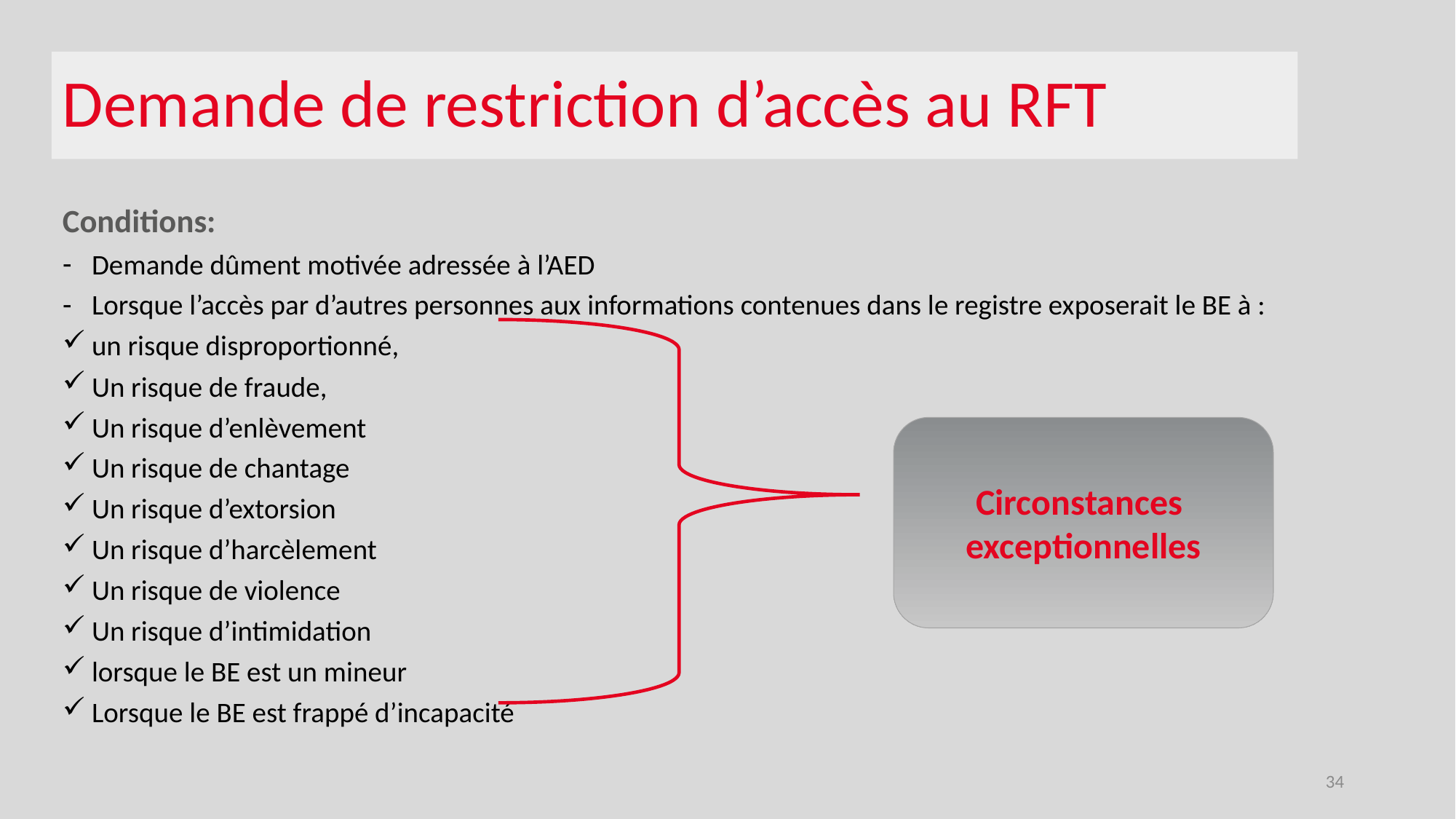

# Demande de restriction d’accès au RFT
Conditions:
Demande dûment motivée adressée à l’AED
Lorsque l’accès par d’autres personnes aux informations contenues dans le registre exposerait le BE à :
un risque disproportionné,
Un risque de fraude,
Un risque d’enlèvement
Un risque de chantage
Un risque d’extorsion
Un risque d’harcèlement
Un risque de violence
Un risque d’intimidation
lorsque le BE est un mineur
Lorsque le BE est frappé d’incapacité

Circonstances
exceptionnelles
34